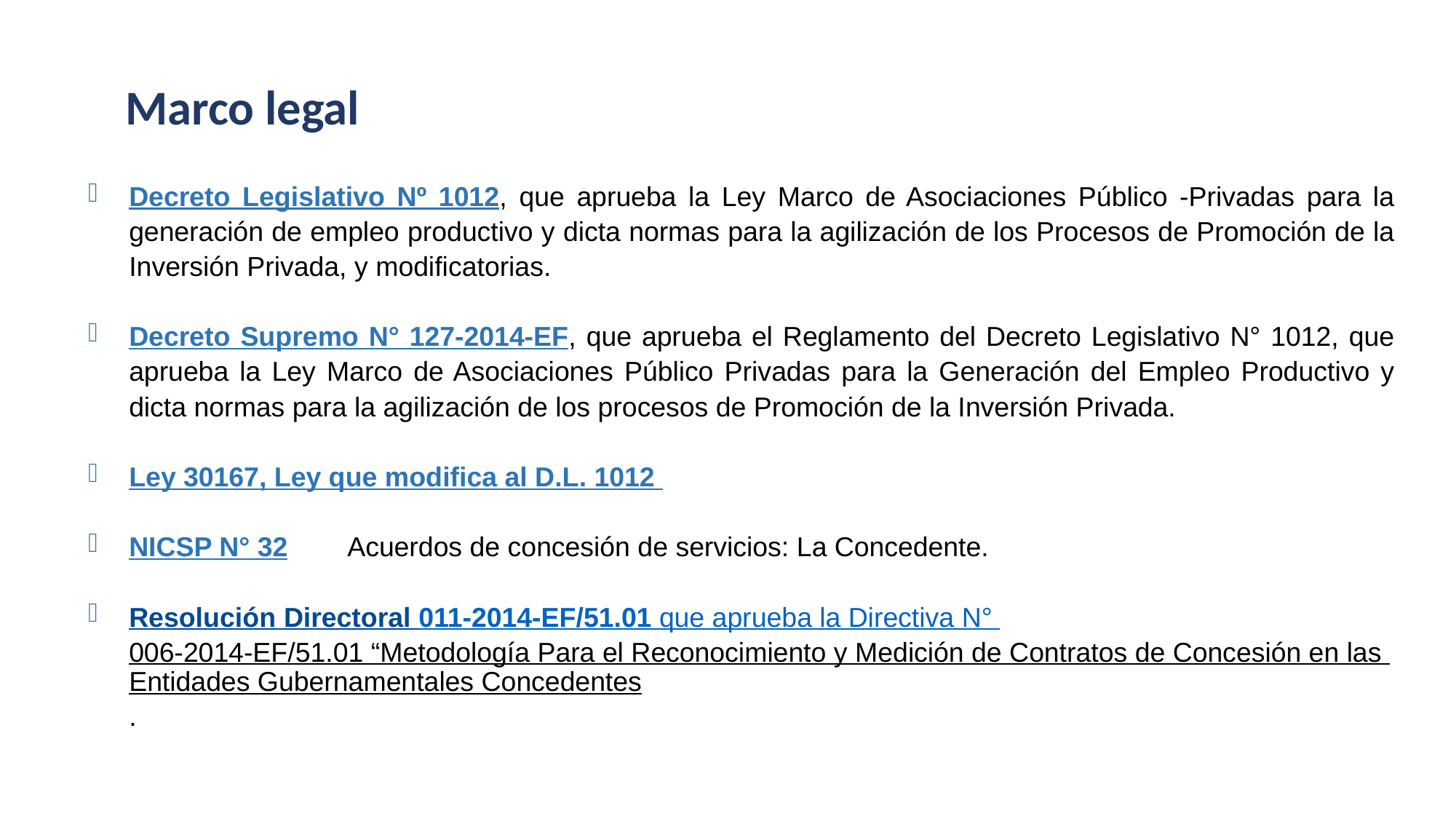

Marco legal
Decreto Legislativo Nº 1012, que aprueba la Ley Marco de Asociaciones Público -Privadas para la generación de empleo productivo y dicta normas para la agilización de los Procesos de Promoción de la Inversión Privada, y modificatorias.

Decreto Supremo N° 127-2014-EF, que aprueba el Reglamento del Decreto Legislativo N° 1012, que aprueba la Ley Marco de Asociaciones Público Privadas para la Generación del Empleo Productivo y dicta normas para la agilización de los procesos de Promoción de la Inversión Privada.

Ley 30167, Ley que modifica al D.L. 1012

NICSP N° 32	Acuerdos de concesión de servicios: La Concedente.

Resolución Directoral 011-2014-EF/51.01 que aprueba la Directiva N° 006-2014-EF/51.01 “Metodología Para el Reconocimiento y Medición de Contratos de Concesión en las Entidades Gubernamentales Concedentes.